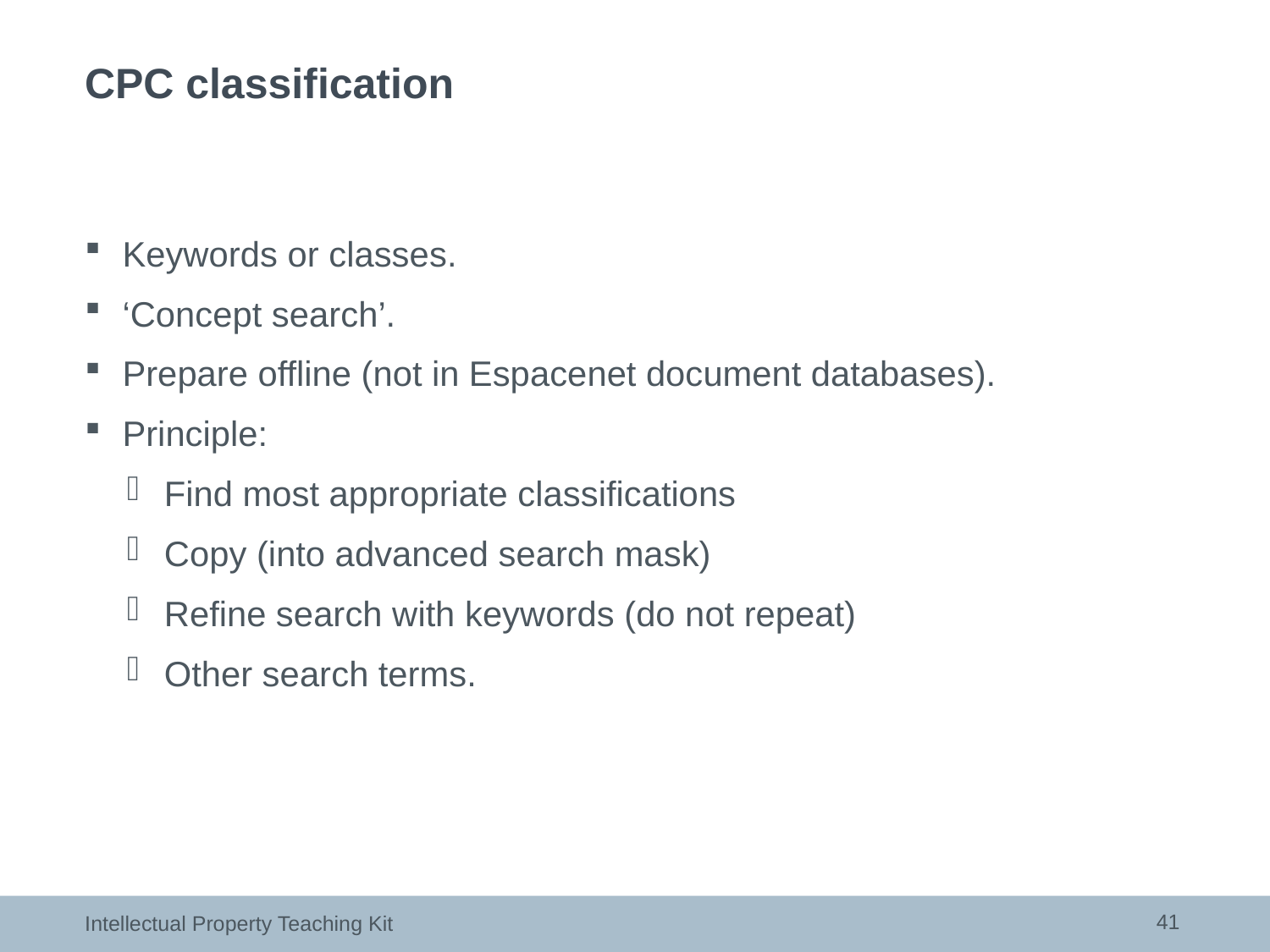

# CPC classification
Keywords or classes.
‘Concept search’.
Prepare offline (not in Espacenet document databases).
Principle:
Find most appropriate classifications
Copy (into advanced search mask)
Refine search with keywords (do not repeat)
Other search terms.
41
Intellectual Property Teaching Kit